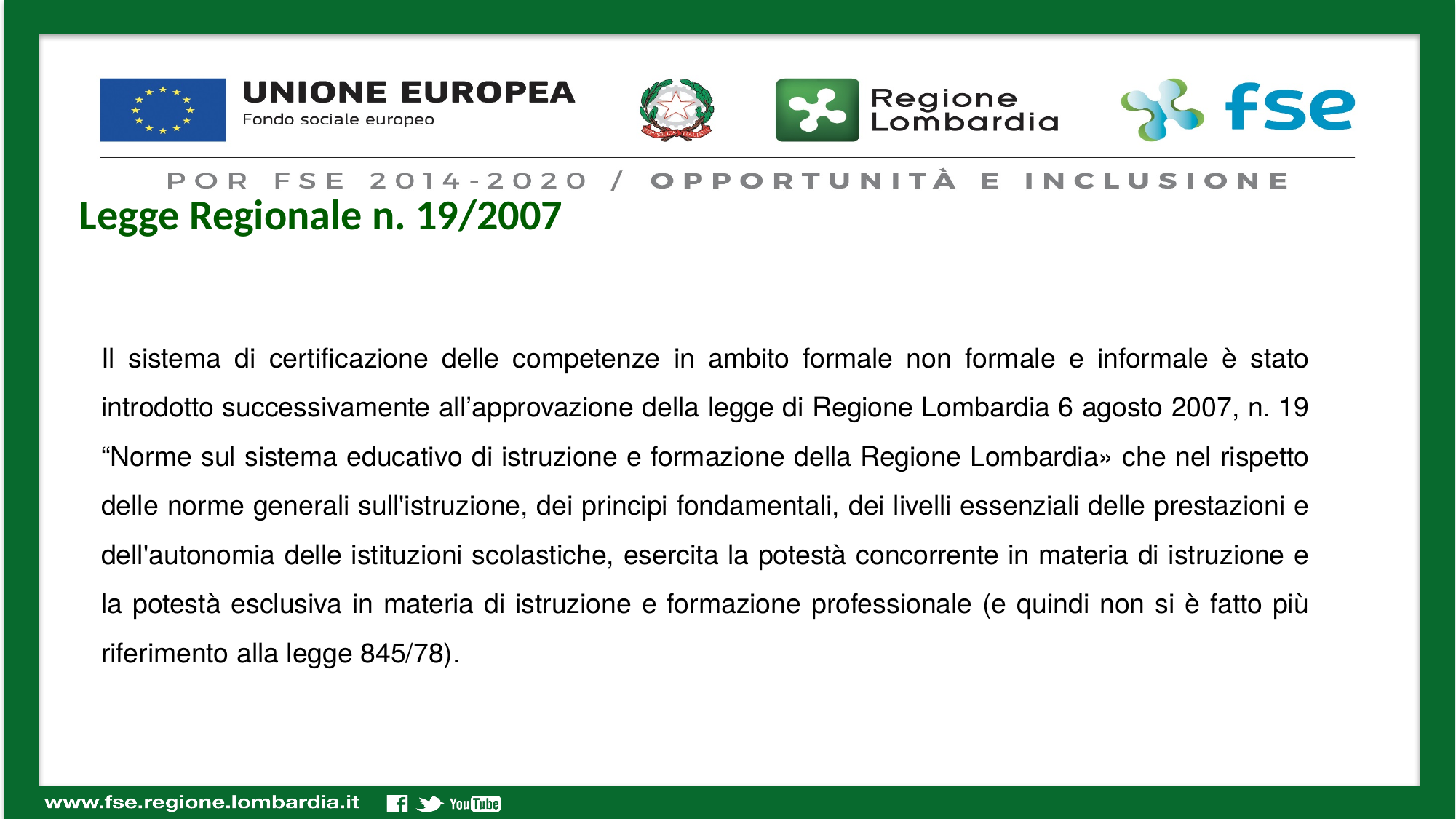

Legge Regionale n. 19/2007
Il sistema di certificazione delle competenze in ambito formale non formale e informale è stato introdotto successivamente all’approvazione della legge di Regione Lombardia 6 agosto 2007, n. 19 “Norme sul sistema educativo di istruzione e formazione della Regione Lombardia» che nel rispetto delle norme generali sull'istruzione, dei principi fondamentali, dei livelli essenziali delle prestazioni e dell'autonomia delle istituzioni scolastiche, esercita la potestà concorrente in materia di istruzione e la potestà esclusiva in materia di istruzione e formazione professionale (e quindi non si è fatto più riferimento alla legge 845/78).